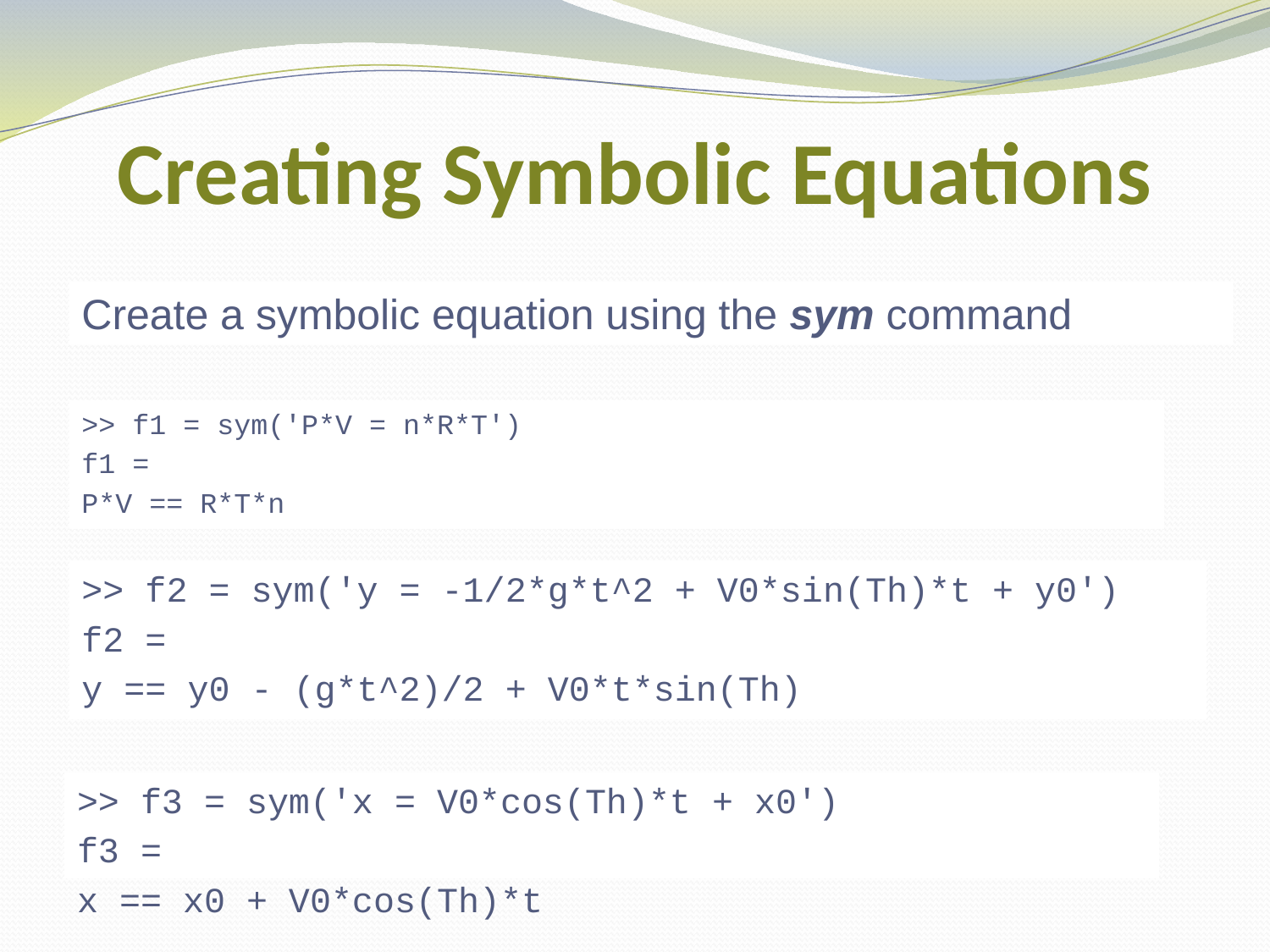

# Creating Symbolic Equations
Create a symbolic equation using the sym command

>> f1 = sym('P*V = n*R*T')
f1 =
P*V == R*T*n

>> f2 = sym('y = -1/2*g*t^2 + V0*sin(Th)*t + y0')
f2 =
y == y0 - (g*t^2)/2 + V0*t*sin(Th)
>> f3 = sym('x = V0*cos(Th)*t + x0')
f3 =
x == x0 + V0*cos(Th)*t